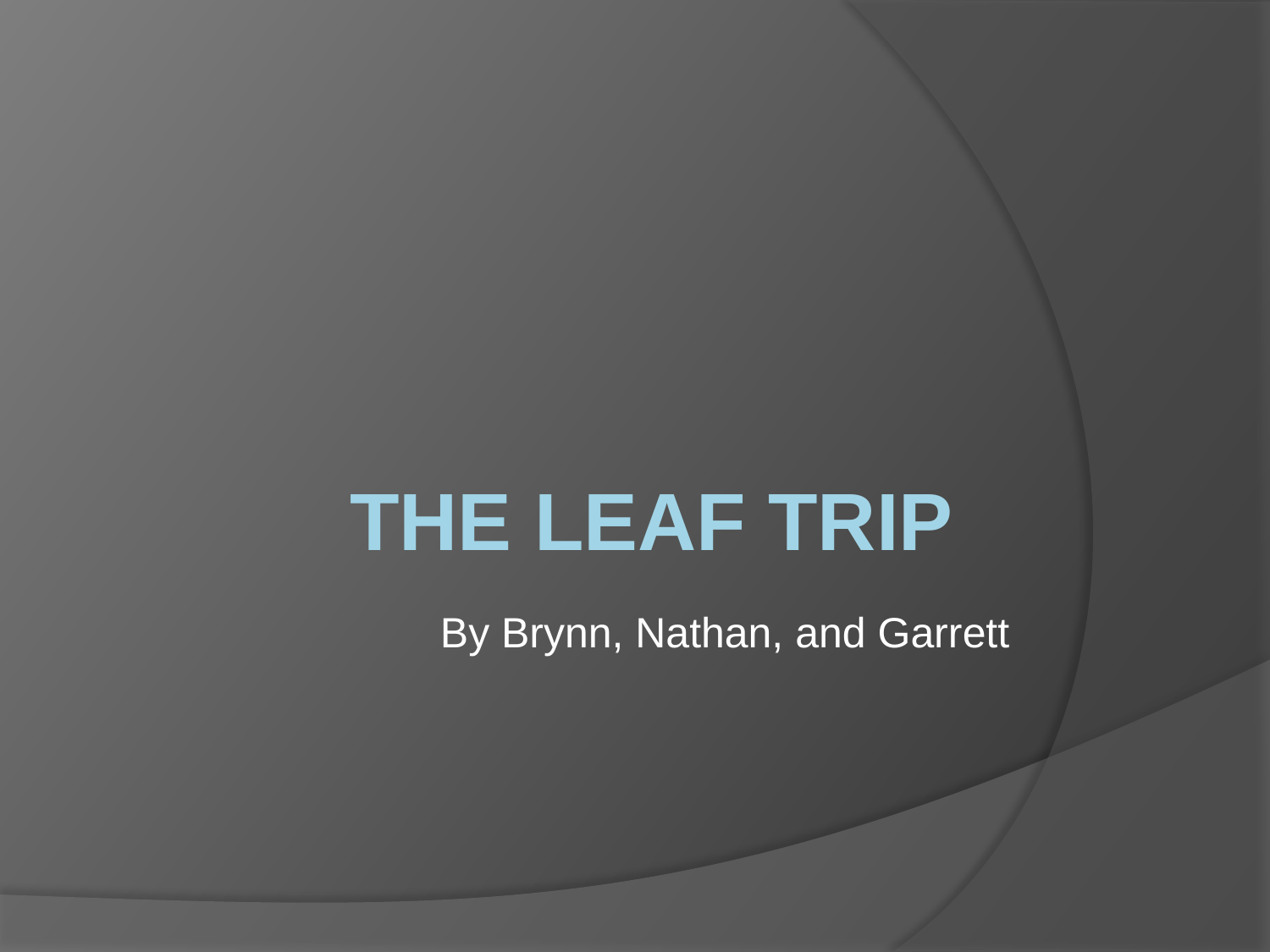

# The leaf trip
By Brynn, Nathan, and Garrett